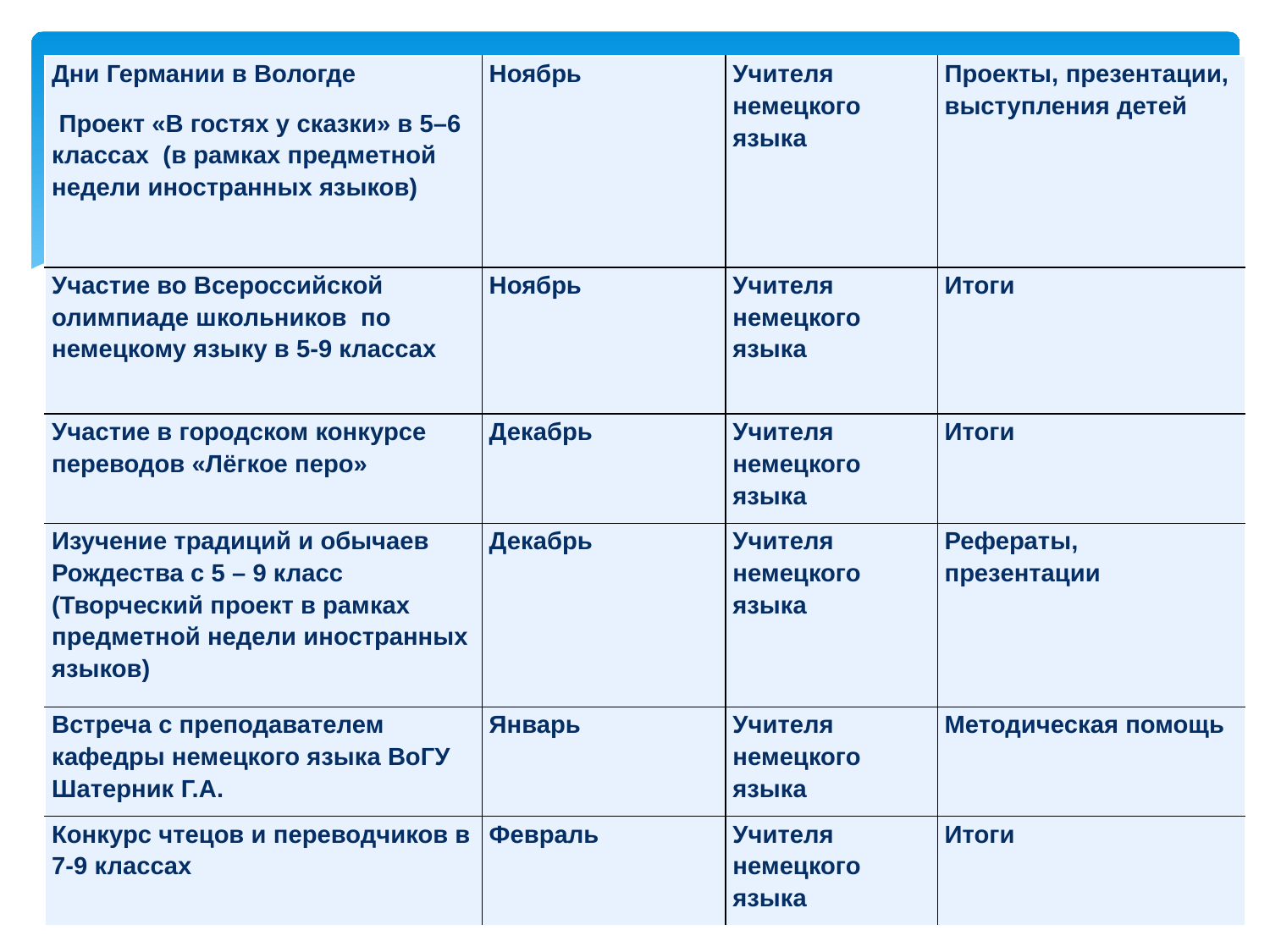

| Дни Германии в Вологде Проект «В гостях у сказки» в 5–6 классах (в рамках предметной недели иностранных языков) | Ноябрь | Учителя немецкого языка | Проекты, презентации, выступления детей |
| --- | --- | --- | --- |
| Участие во Всероссийской олимпиаде школьников по немецкому языку в 5-9 классах | Ноябрь | Учителя немецкого языка | Итоги |
| Участие в городском конкурсе переводов «Лёгкое перо» | Декабрь | Учителя немецкого языка | Итоги |
| Изучение традиций и обычаев Рождества с 5 – 9 класс (Творческий проект в рамках предметной недели иностранных языков) | Декабрь | Учителя немецкого языка | Рефераты, презентации |
| Встреча с преподавателем кафедры немецкого языка ВоГУ Шатерник Г.А. | Январь | Учителя немецкого языка | Методическая помощь |
| Конкурс чтецов и переводчиков в 7-9 классах | Февраль | Учителя немецкого языка | Итоги |